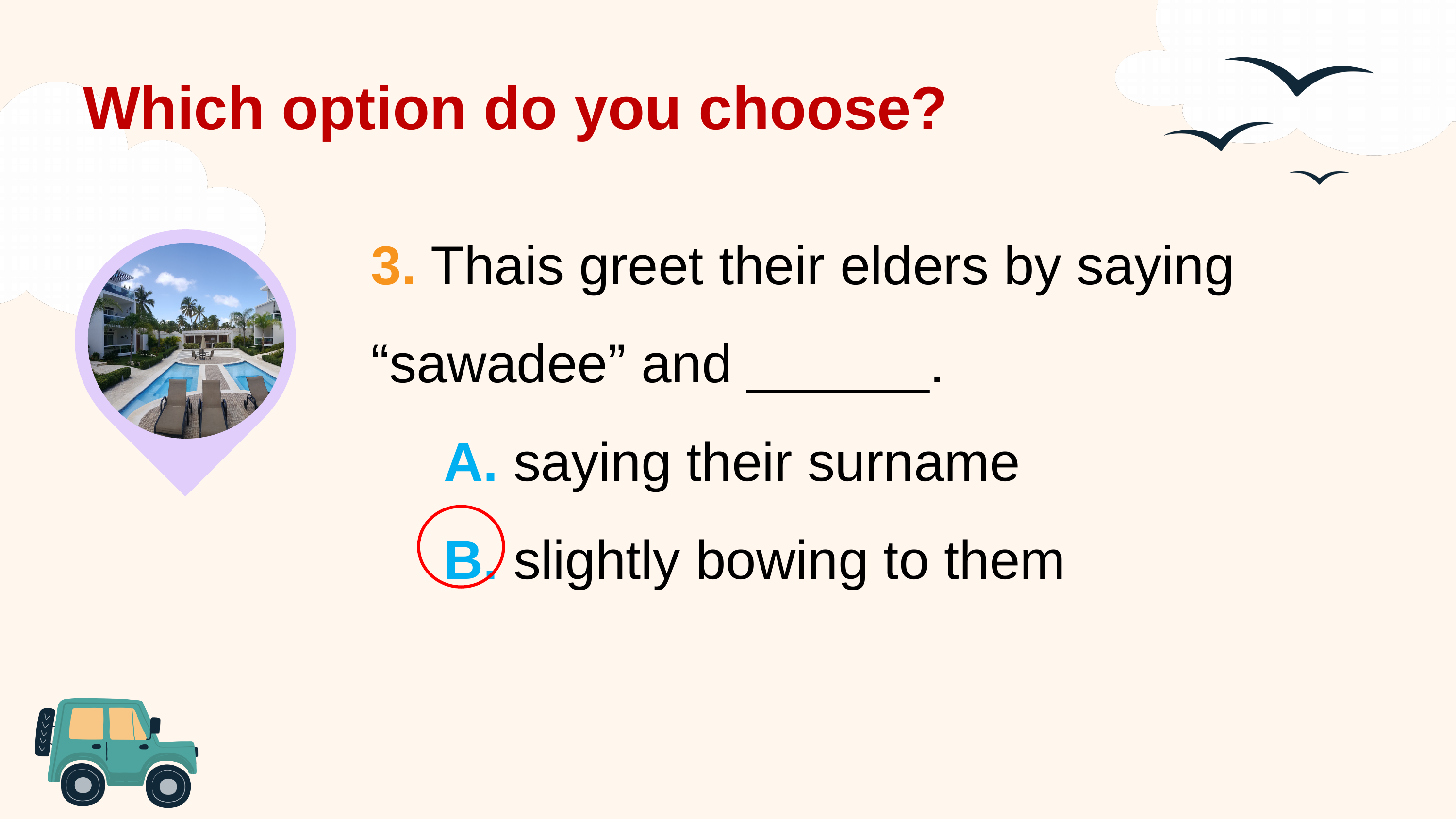

Which option do you choose?

3. Thais greet their elders by saying “sawadee” and ______.
	A. saying their surname
	B. slightly bowing to them